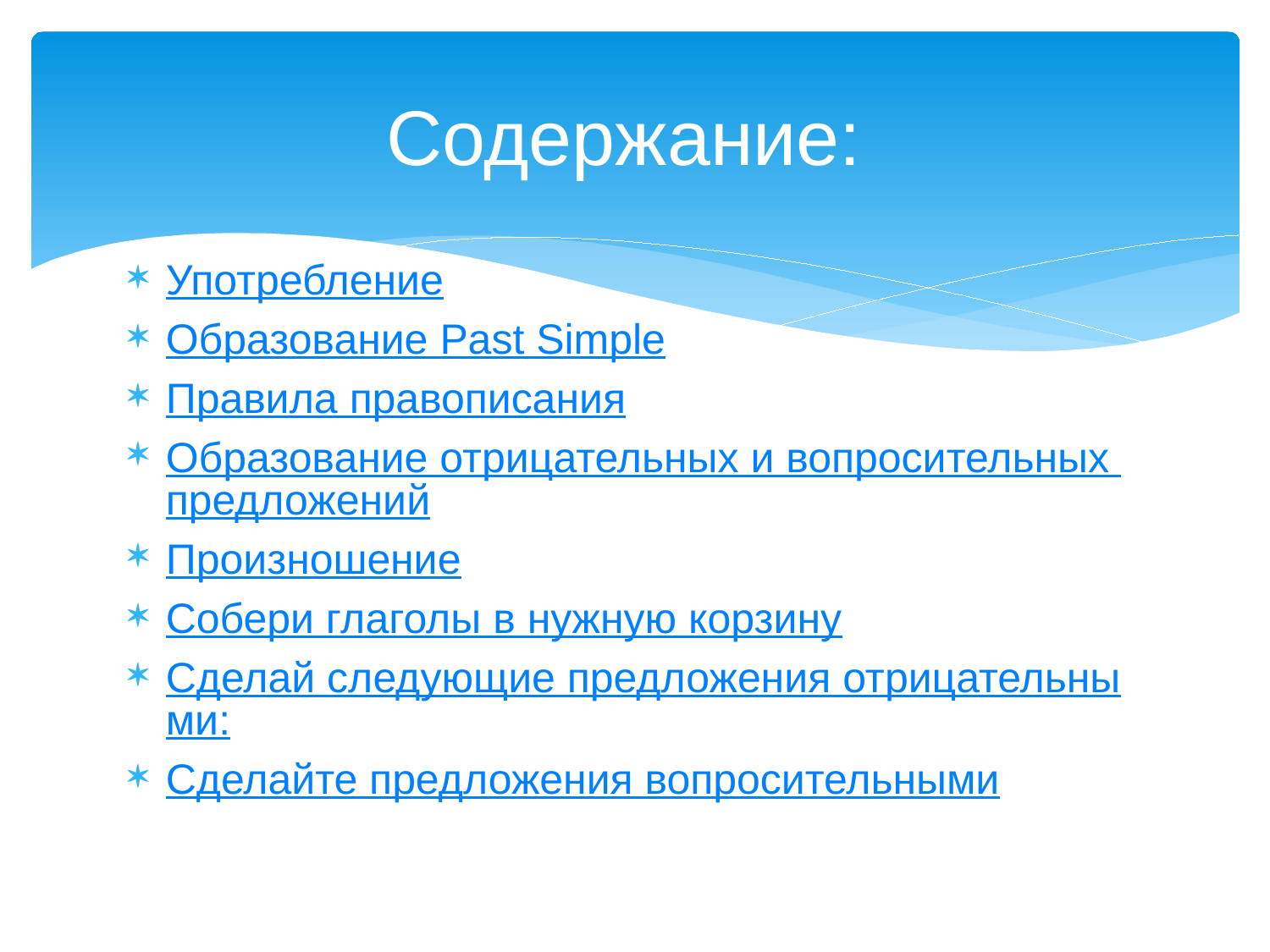

# Содержание:
Употребление
Образование Past Simple
Правила правописания
Образование отрицательных и вопросительных предложений
Произношение
Собери глаголы в нужную корзину
Сделай следующие предложения отрицательными:
Сделайте предложения вопросительными